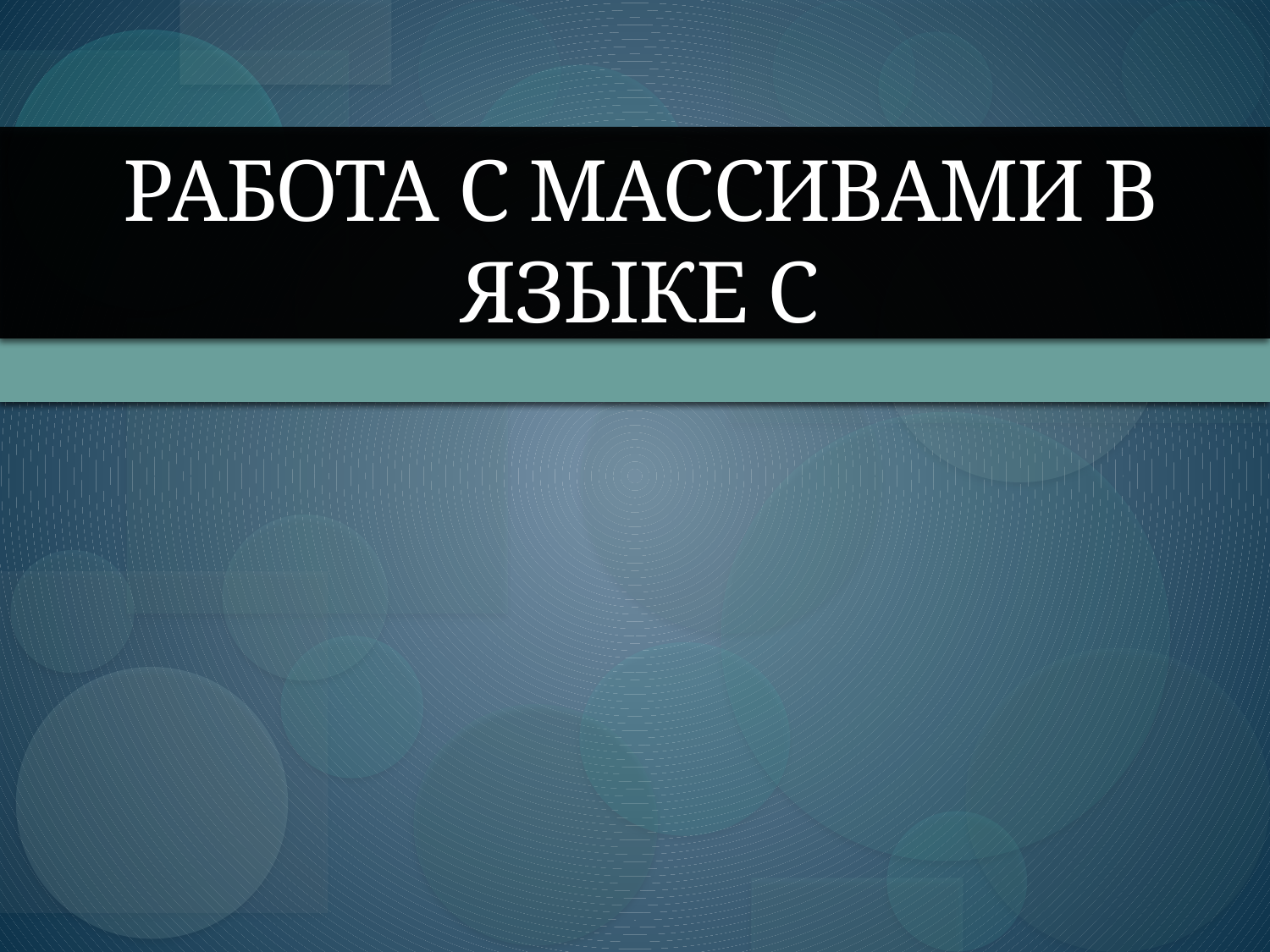

# Работа с массивами в языке С